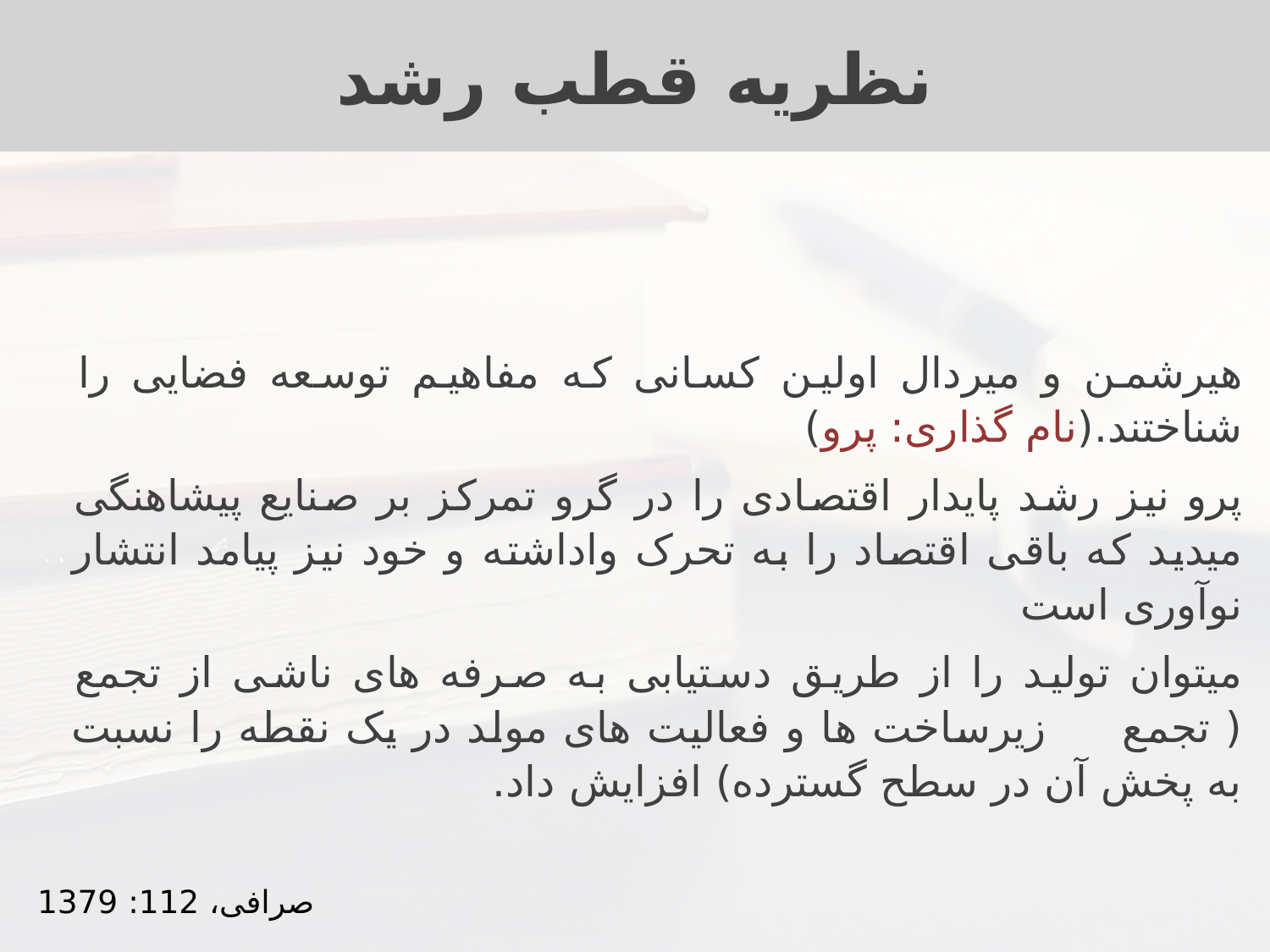

# نظریه قطب رشد
هیرشمن و میردال اولین کسانی که مفاهیم توسعه فضایی را شناختند.(نام گذاری: پرو)
پرو نیز رشد پایدار اقتصادی را در گرو تمرکز بر صنایع پیشاهنگی میدید که باقی اقتصاد را به تحرک واداشته و خود نیز پیامد انتشار نوآوری است
میتوان تولید را از طریق دستیابی به صرفه های ناشی از تجمع ( تجمع     زیرساخت ها و فعالیت های مولد در یک نقطه را نسبت به پخش آن در سطح گسترده) افزایش داد.

صرافی، 112: 1379